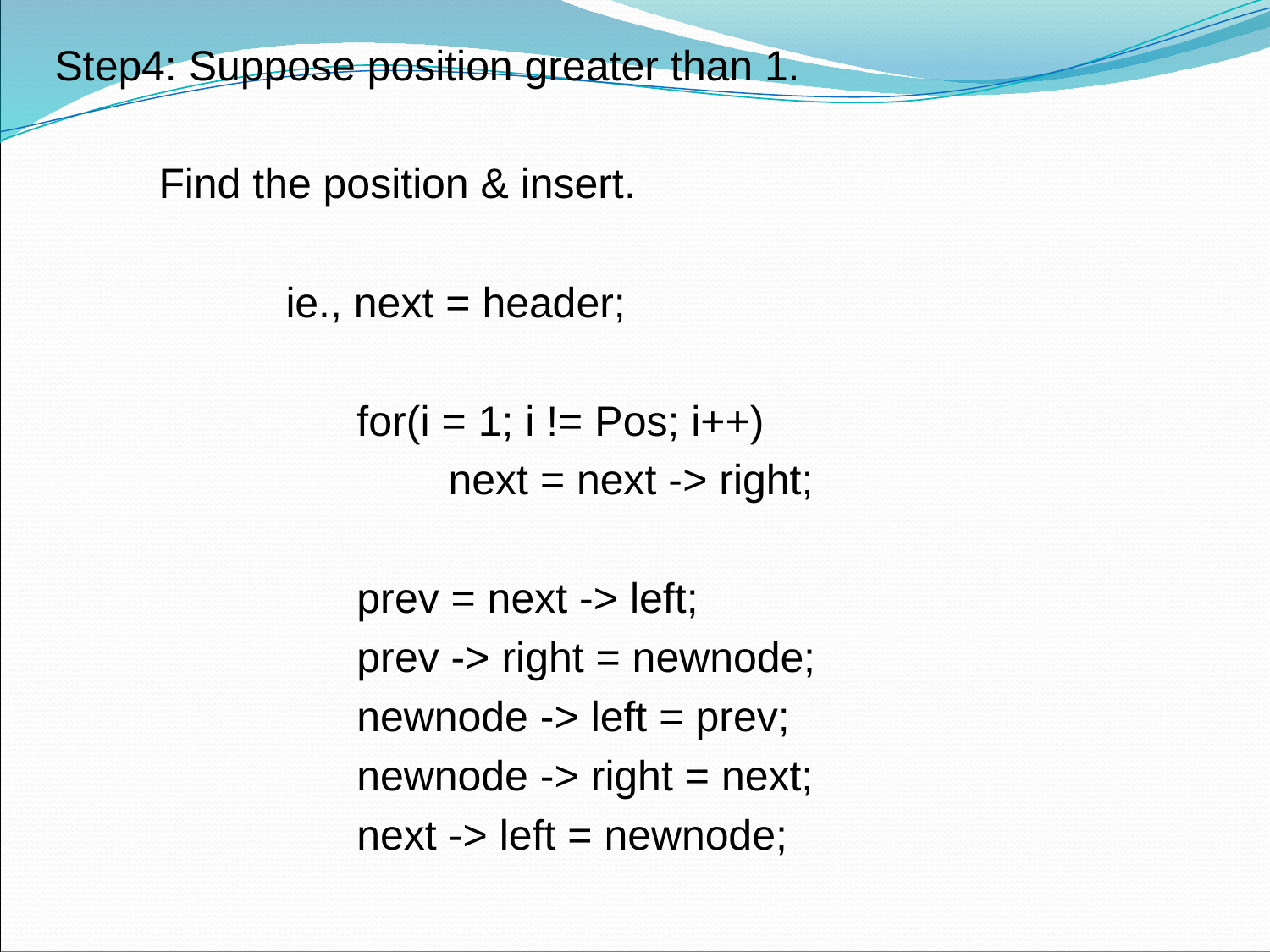

Step4: Suppose position greater than 1.

	Find the position & insert.

		ie., next = header;

		      for(i = 1; i != Pos; i++)
			   next = next -> right;

		      prev = next -> left;
		      prev -> right = newnode;
		      newnode -> left = prev;
		      newnode -> right = next;
		      next -> left = newnode;
#